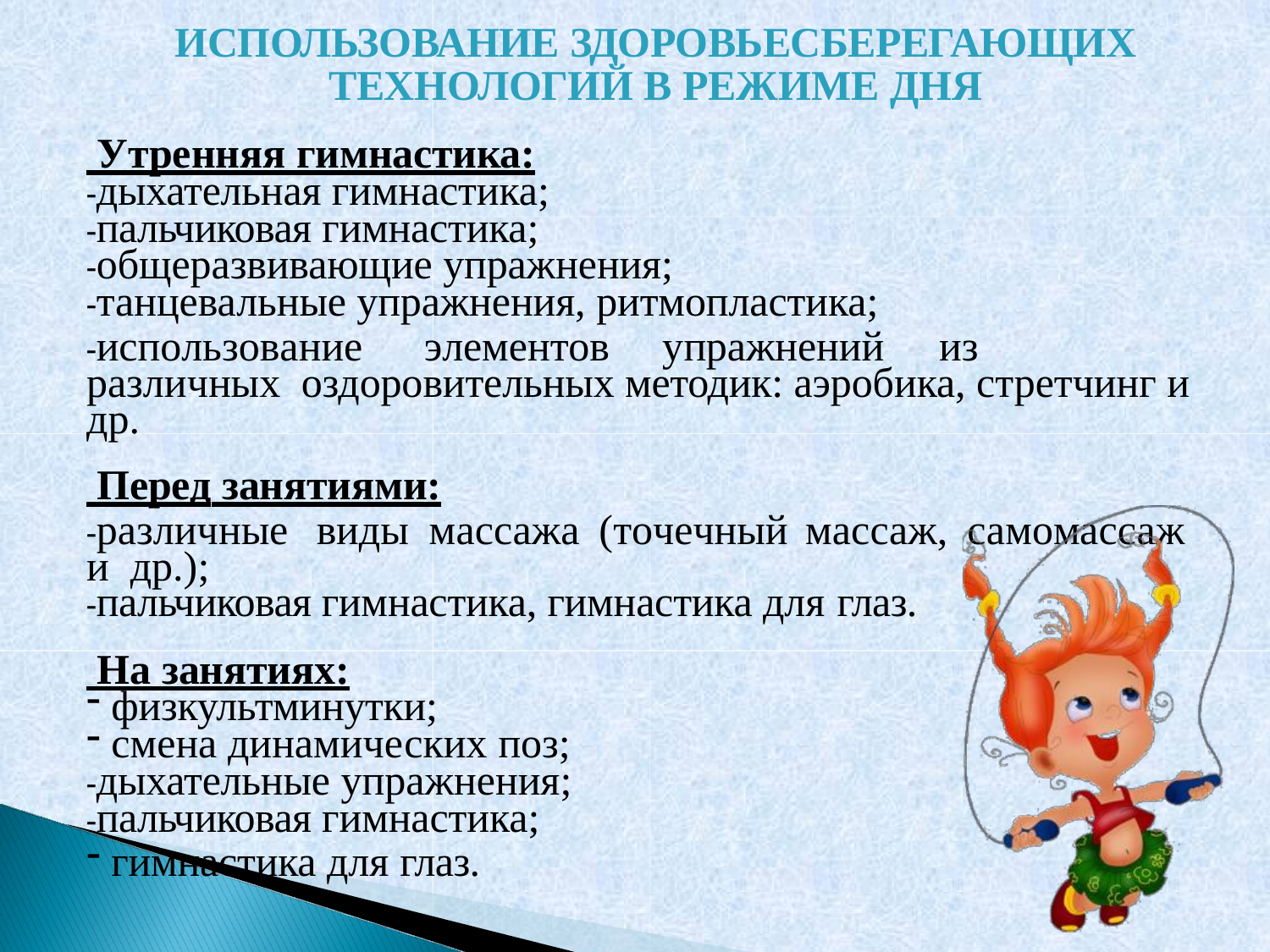

ИСПОЛЬЗОВАНИЕ ЗДОРОВЬЕСБЕРЕГАЮЩИХ
ТЕХНОЛОГИЙ В РЕЖИМЕ ДНЯ
 Утренняя гимнастика:
−дыхательная гимнастика;
−пальчиковая гимнастика;
−общеразвивающие упражнения;
−танцевальные упражнения, ритмопластика;
−использование	элементов	упражнений	из	различных  оздоровительных методик: аэробика, стретчинг и др.
 Перед занятиями:
−различные	виды	массажа	(точечный	массаж,	самомассаж	и  др.);
−пальчиковая гимнастика, гимнастика для глаз.
 На занятиях:
физкультминутки;
смена динамических поз;
−дыхательные упражнения;
−пальчиковая гимнастика;
гимнастика для глаз.